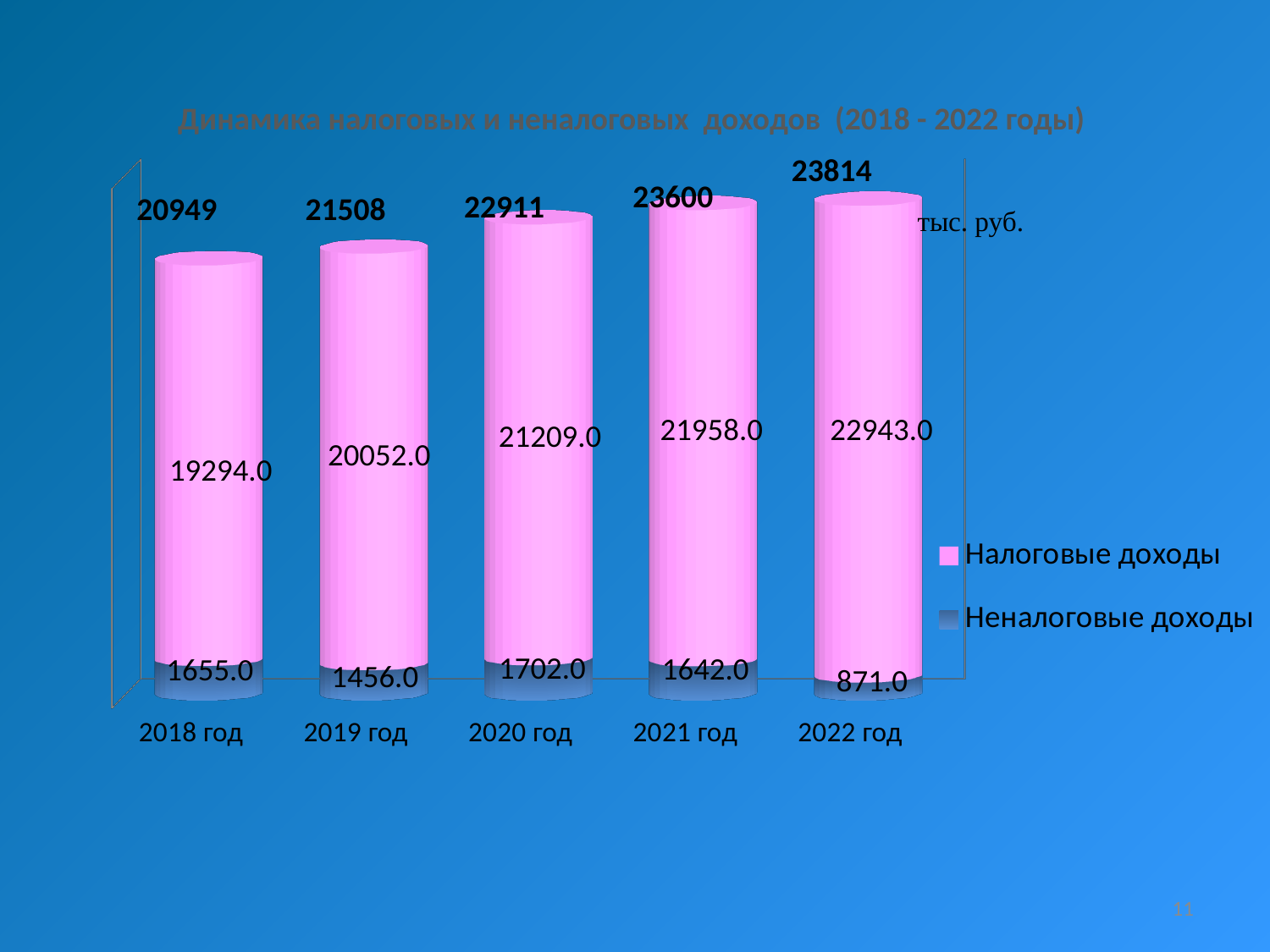

# Динамика налоговых и неналоговых  доходов  (2018 - 2022 годы)
| 23814 |
| --- |

[unsupported chart]

| 23600 |
| --- |
| 22911 |
| --- |
| 20949 |
| --- |
| 21508 |
| --- |
| тыс. руб. |
| --- |

11